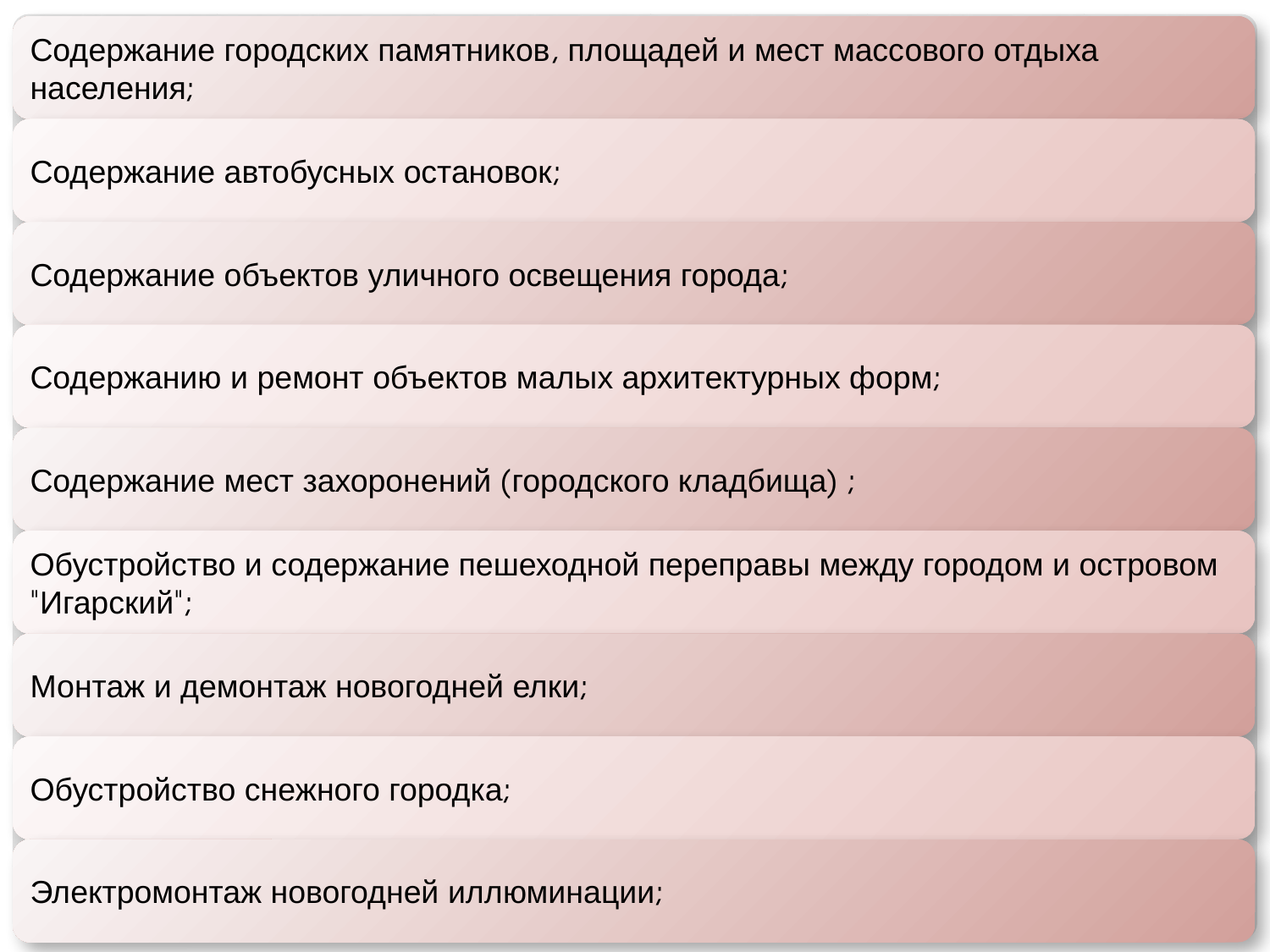

Содержание городских памятников, площадей и мест массового отдыха населения;
Содержание автобусных остановок;
Содержание объектов уличного освещения города;
Содержанию и ремонт объектов малых архитектурных форм;
Содержание мест захоронений (городского кладбища) ;
Обустройство и содержание пешеходной переправы между городом и островом "Игарский";
Монтаж и демонтаж новогодней елки;
Обустройство снежного городка;
Электромонтаж новогодней иллюминации;